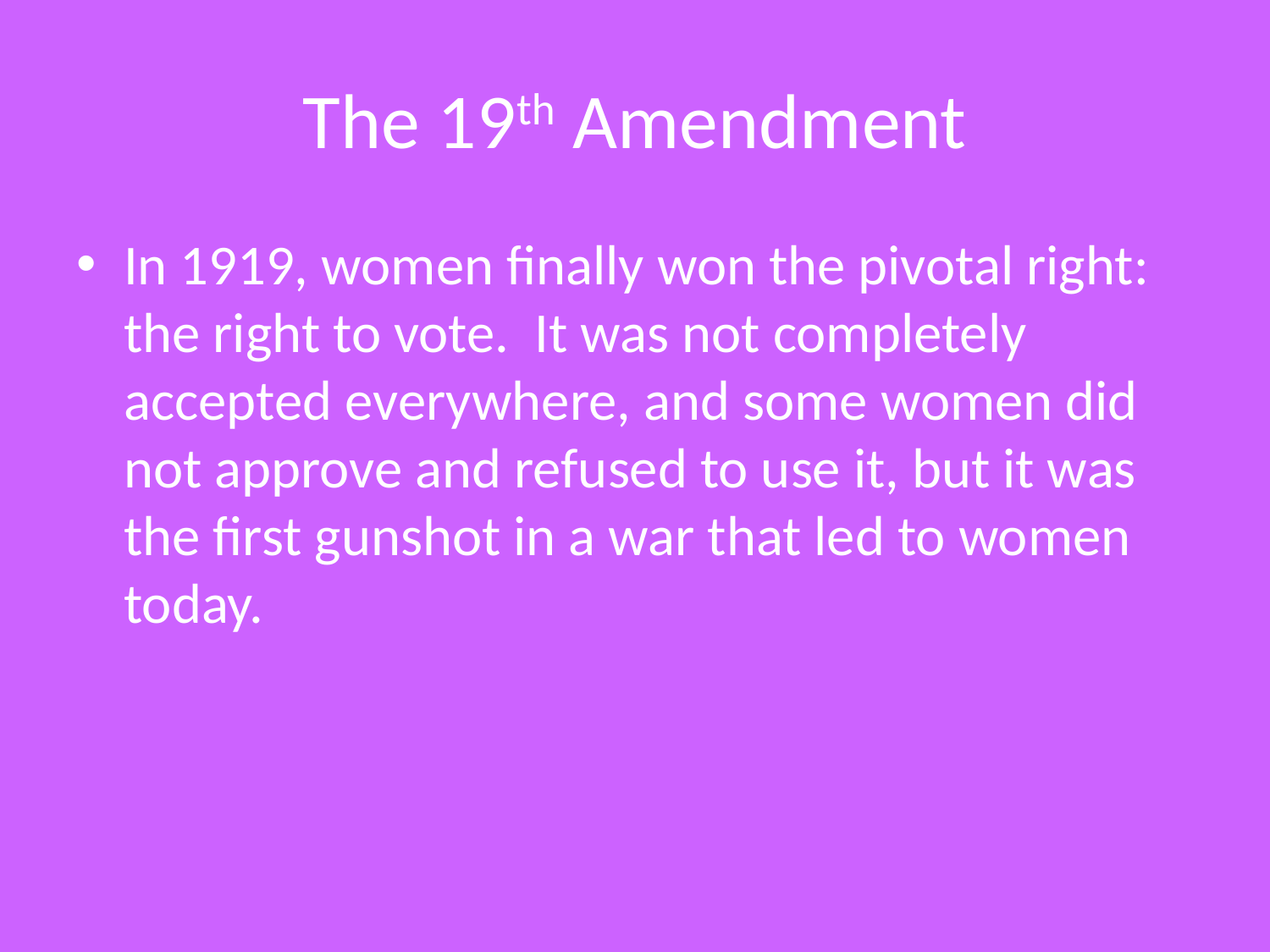

# The 19th Amendment
In 1919, women finally won the pivotal right: the right to vote.  It was not completely accepted everywhere, and some women did not approve and refused to use it, but it was the first gunshot in a war that led to women today.